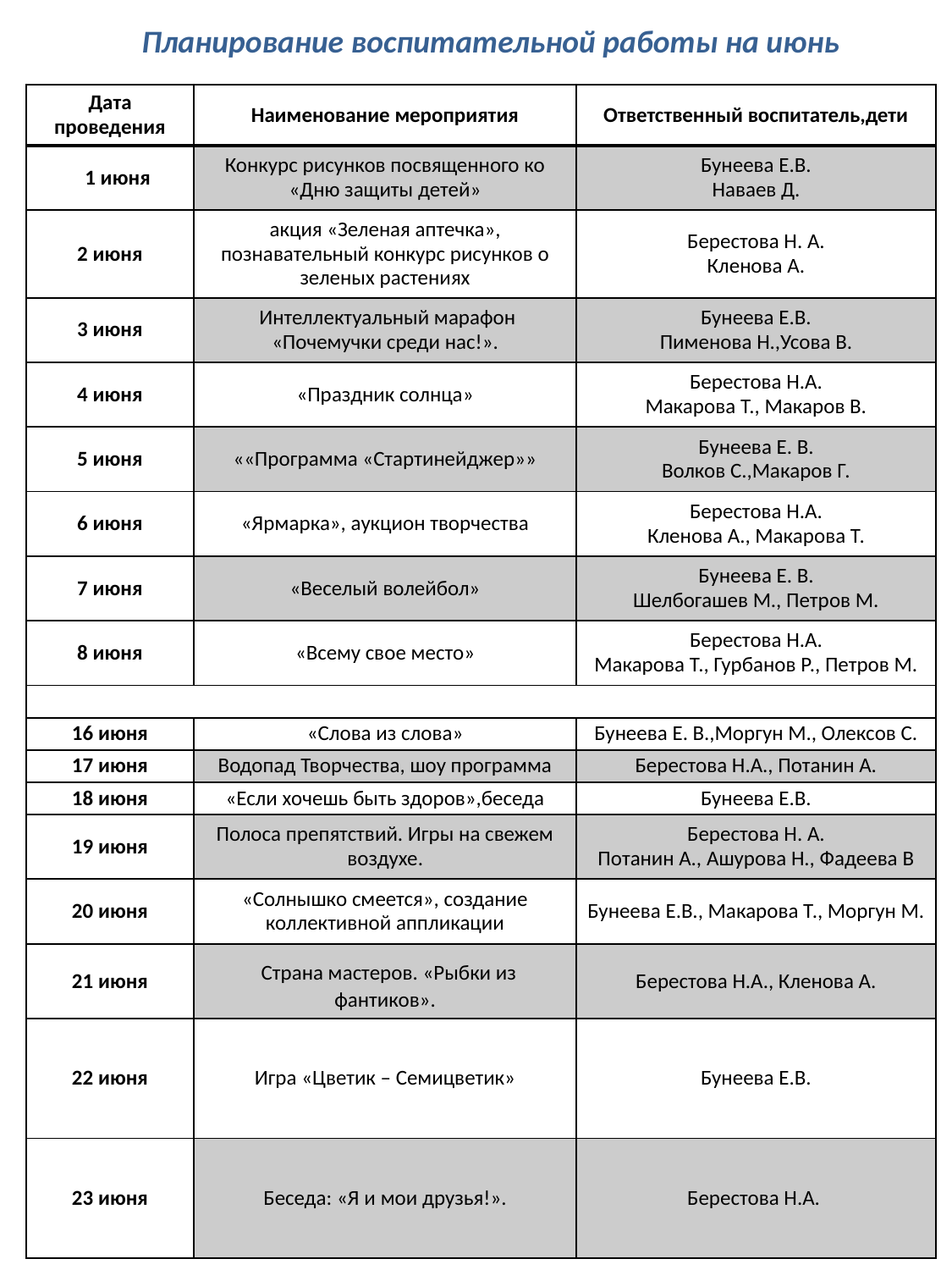

Планирование воспитательной работы на июнь
| Дата проведения | Наименование мероприятия | Ответственный воспитатель,дети |
| --- | --- | --- |
| 1 июня | Конкурс рисунков посвященного ко «Дню защиты детей» | Бунеева Е.В. Наваев Д. |
| 2 июня | акция «Зеленая аптечка», познавательный конкурс рисунков о зеленых растениях | Берестова Н. А. Кленова А. |
| 3 июня | Интеллектуальный марафон «Почемучки среди нас!». | Бунеева Е.В. Пименова Н.,Усова В. |
| 4 июня | «Праздник солнца» | Берестова Н.А. Макарова Т., Макаров В. |
| 5 июня | ««Программа «Стартинейджер»» | Бунеева Е. В. Волков С.,Макаров Г. |
| 6 июня | «Ярмарка», аукцион творчества | Берестова Н.А. Кленова А., Макарова Т. |
| 7 июня | «Веселый волейбол» | Бунеева Е. В. Шелбогашев М., Петров М. |
| 8 июня | «Всему свое место» | Берестова Н.А. Макарова Т., Гурбанов Р., Петров М. |
|  |  |  |
| 16 июня | «Слова из слова» | Бунеева Е. В.,Моргун М., Олексов С. |
| 17 июня | Водопад Творчества, шоу программа | Берестова Н.А., Потанин А. |
| 18 июня | «Если хочешь быть здоров»,беседа | Бунеева Е.В. |
| 19 июня | Полоса препятствий. Игры на свежем воздухе. | Берестова Н. А. Потанин А., Ашурова Н., Фадеева В |
| 20 июня | «Солнышко смеется», создание коллективной аппликации | Бунеева Е.В., Макарова Т., Моргун М. |
| 21 июня | Страна мастеров. «Рыбки из фантиков». | Берестова Н.А., Кленова А. |
| 22 июня | Игра «Цветик – Семицветик» | Бунеева Е.В. |
| 23 июня | Беседа: «Я и мои друзья!». | Берестова Н.А. |